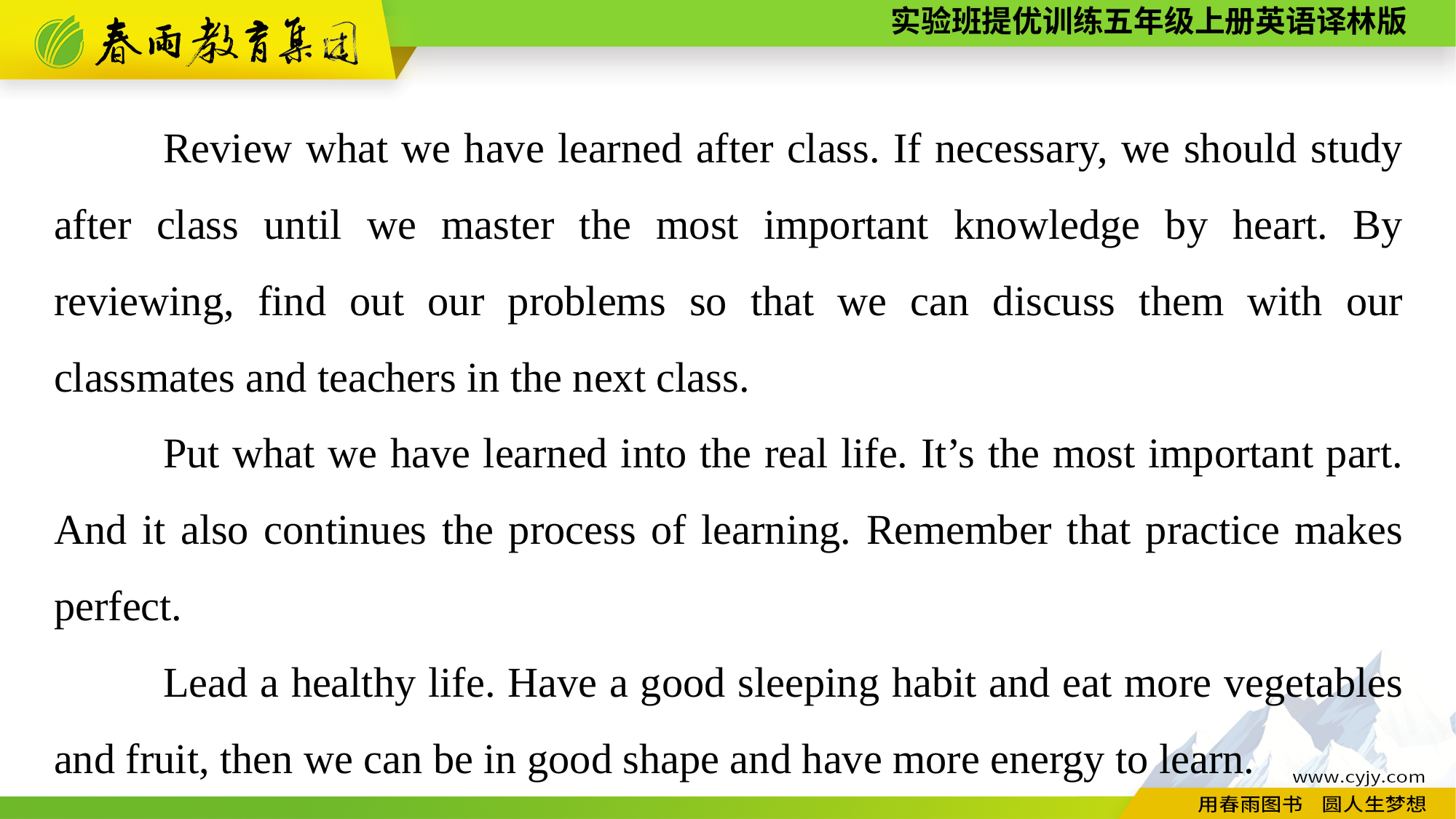

Review what we have learned after class. If necessary, we should study after class until we master the most important knowledge by heart. By reviewing, find out our problems so that we can discuss them with our classmates and teachers in the next class.
	Put what we have learned into the real life. It’s the most important part. And it also continues the process of learning. Remember that practice makes perfect.
	Lead a healthy life. Have a good sleeping habit and eat more vegetables and fruit, then we can be in good shape and have more energy to learn.